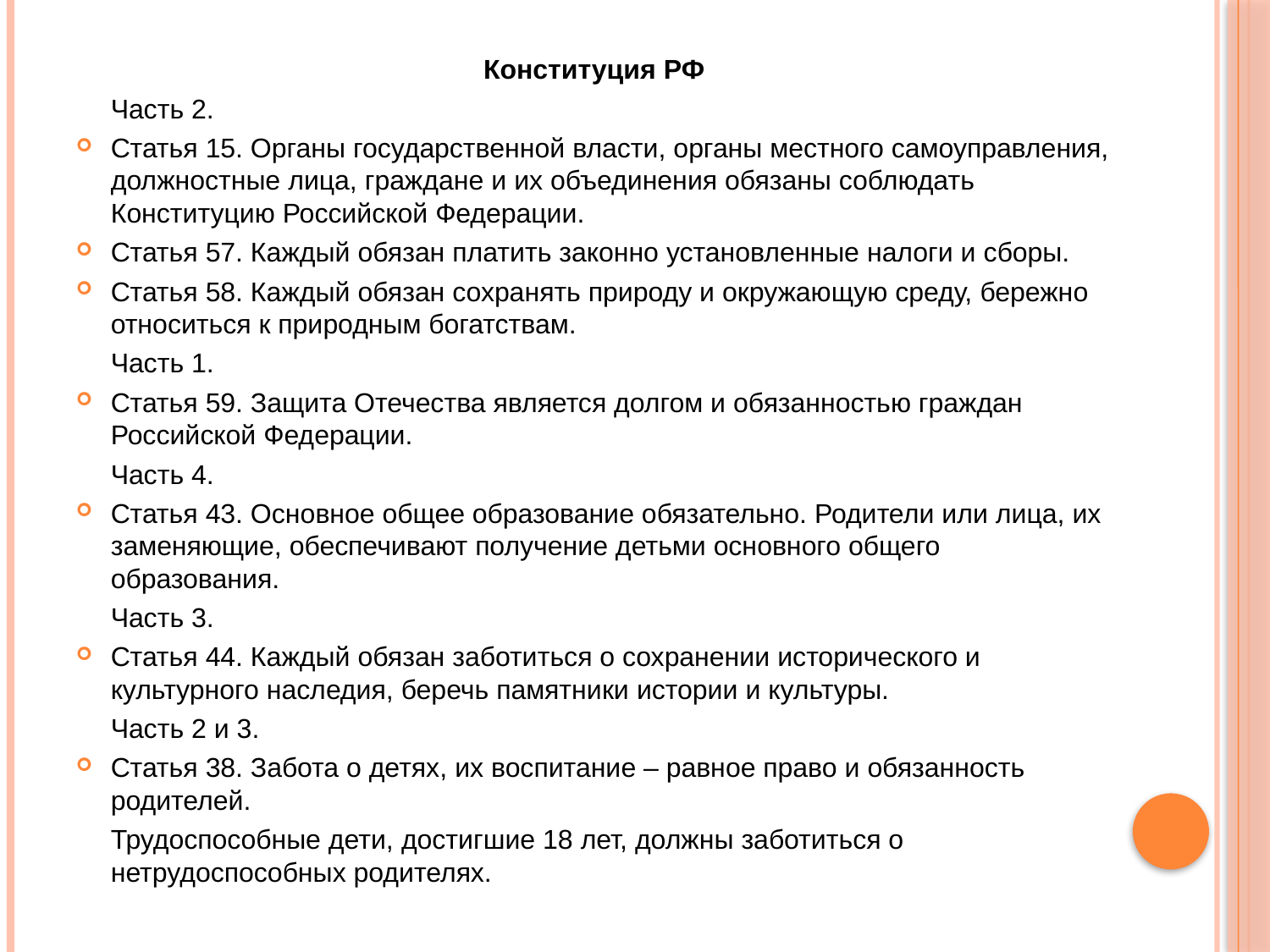

Конституция РФ
		Часть 2.
Статья 15. Органы государственной власти, органы местного самоуправления, должностные лица, граждане и их объединения обязаны соблюдать Конституцию Российской Федерации.
Статья 57. Каждый обязан платить законно установленные налоги и сборы.
Статья 58. Каждый обязан сохранять природу и окружающую среду, бережно относиться к природным богатствам.
		Часть 1.
Статья 59. Защита Отечества является долгом и обязанностью граждан Российской Федерации.
		Часть 4.
Статья 43. Основное общее образование обязательно. Родители или лица, их заменяющие, обеспечивают получение детьми основного общего образования.
		Часть 3.
Статья 44. Каждый обязан заботиться о сохранении исторического и культурного наследия, беречь памятники истории и культуры.
		Часть 2 и 3.
Статья 38. Забота о детях, их воспитание – равное право и обязанность родителей.
		Трудоспособные дети, достигшие 18 лет, должны заботиться о нетрудоспособных родителях.